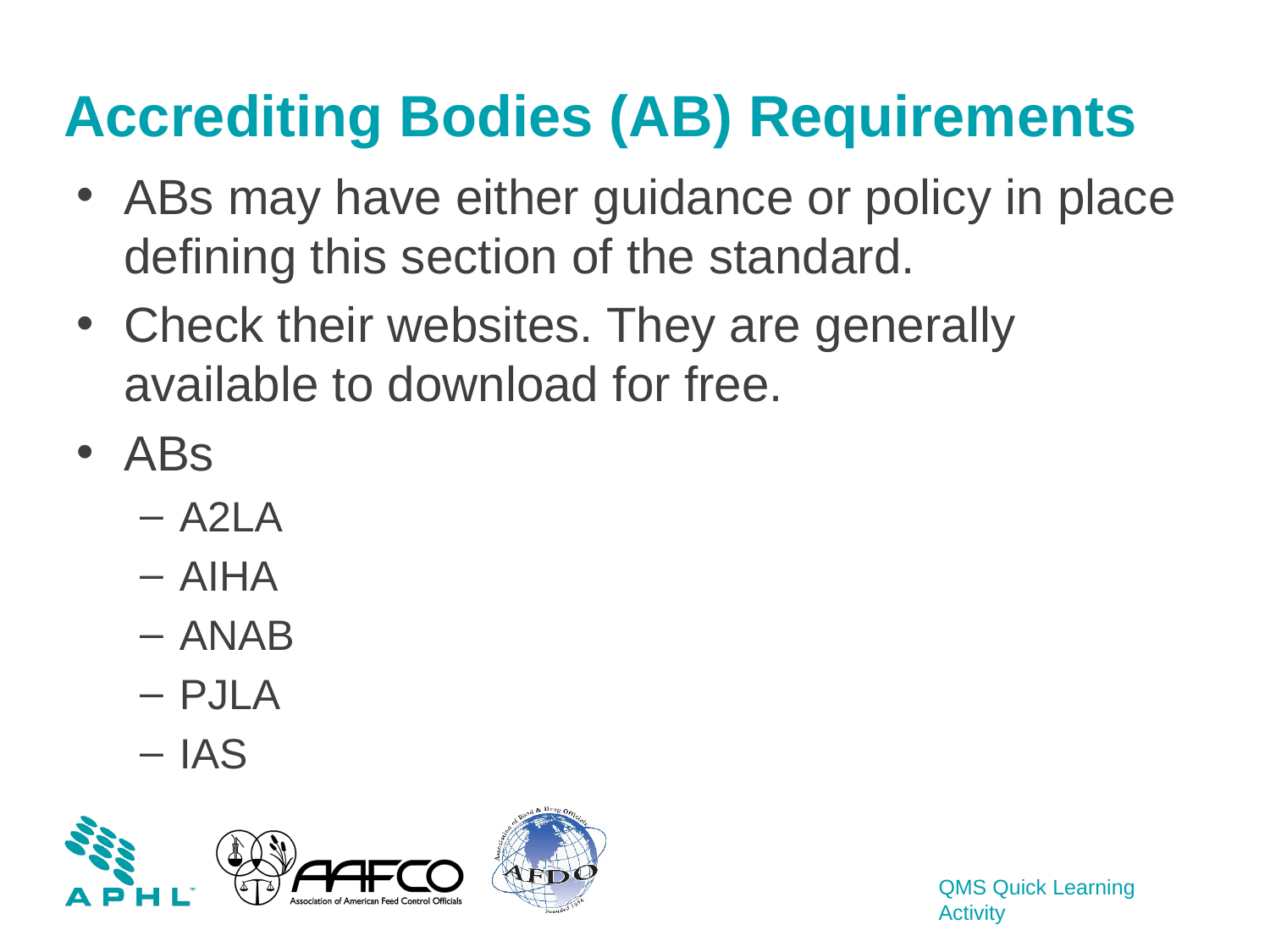

# Accrediting Bodies (AB) Requirements
ABs may have either guidance or policy in place defining this section of the standard.
Check their websites. They are generally available to download for free.
ABs
A2LA
AIHA
ANAB
PJLA
IAS